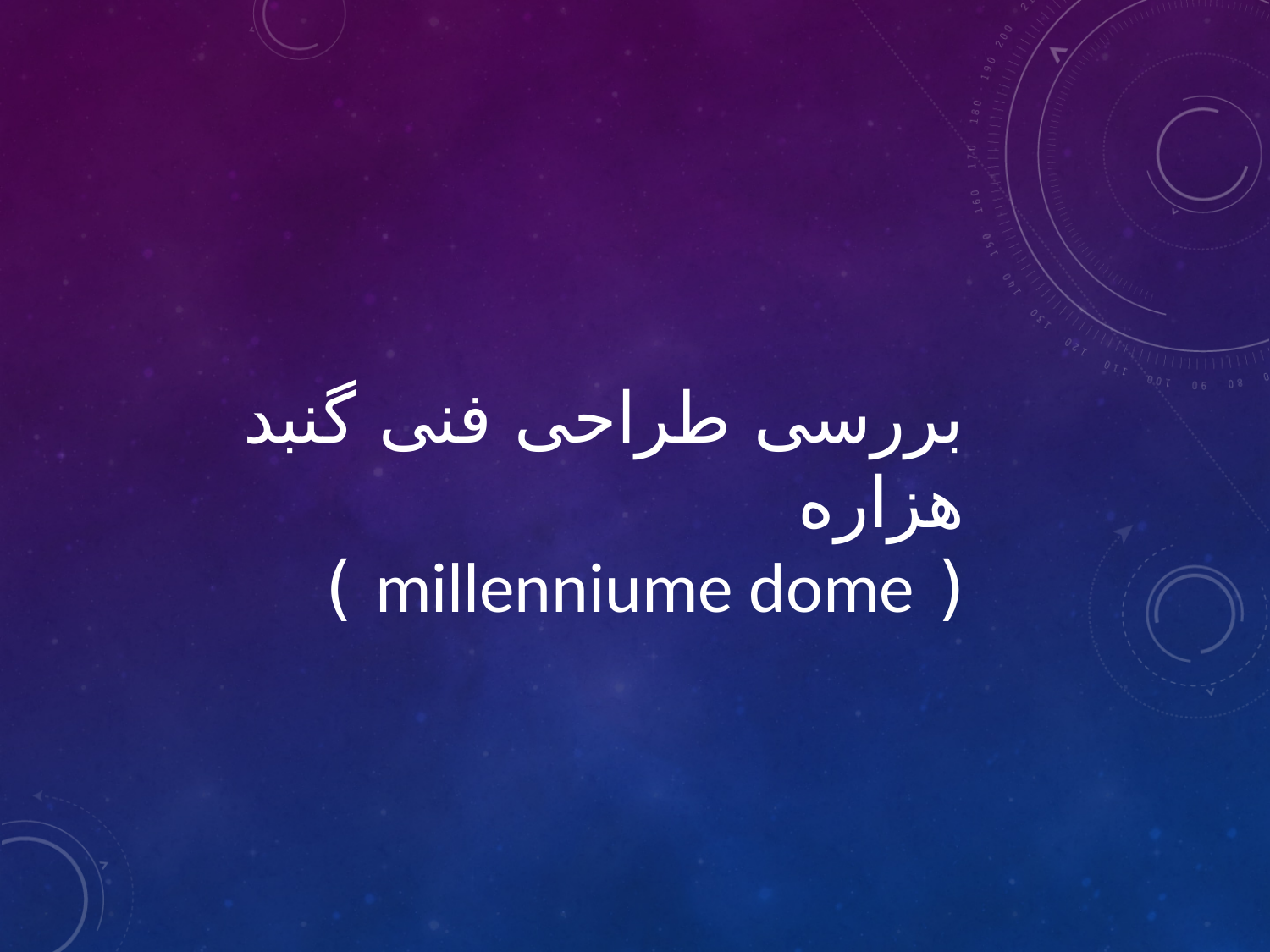

بررسی طراحی فنی گنبد هزاره
( millenniume dome )